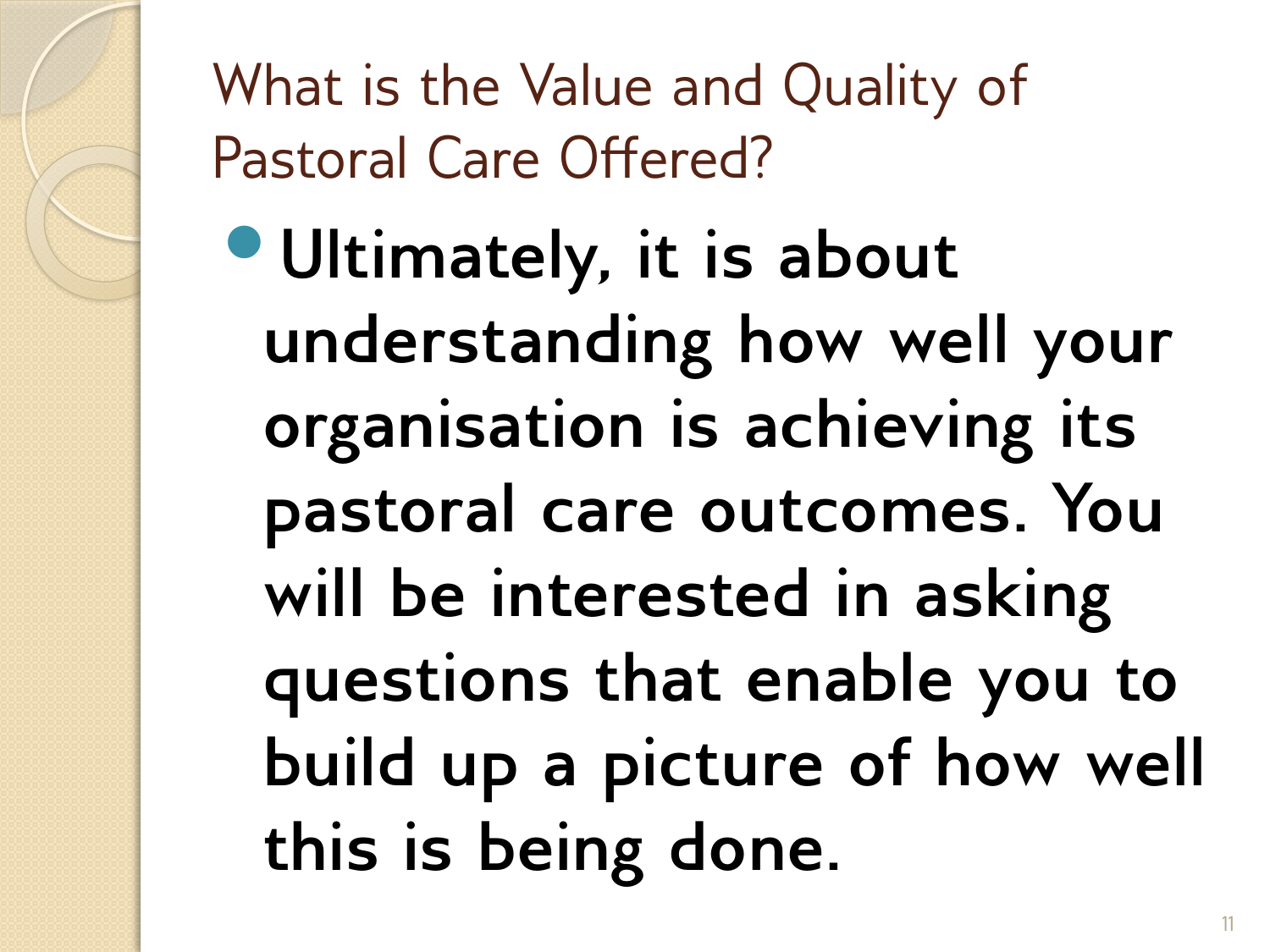

# What is the Value and Quality of Pastoral Care Offered?
Ultimately, it is about understanding how well your organisation is achieving its pastoral care outcomes. You will be interested in asking questions that enable you to build up a picture of how well this is being done.

11